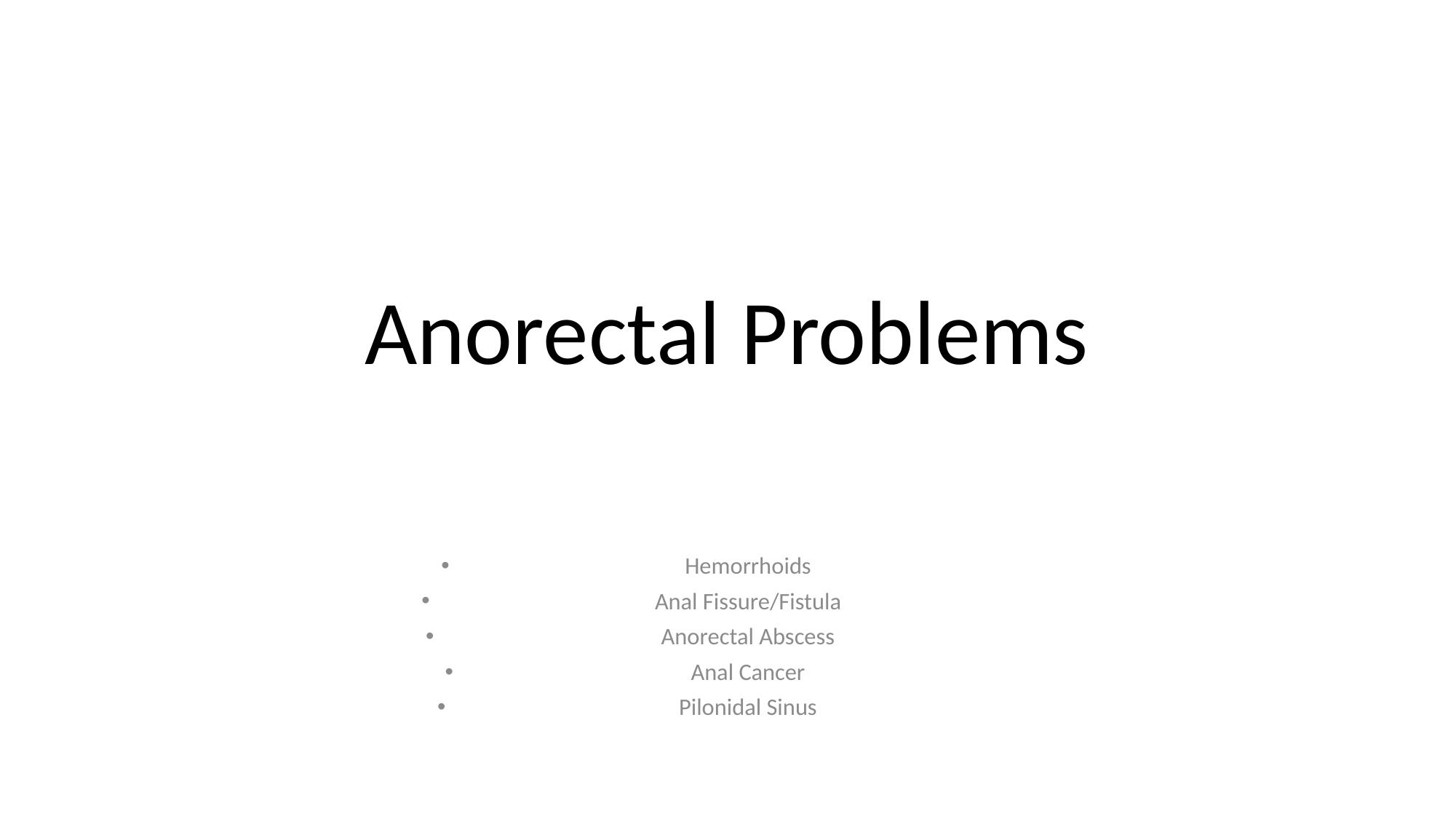

# Anorectal Problems
Hemorrhoids
Anal Fissure/Fistula
Anorectal Abscess
Anal Cancer
Pilonidal Sinus